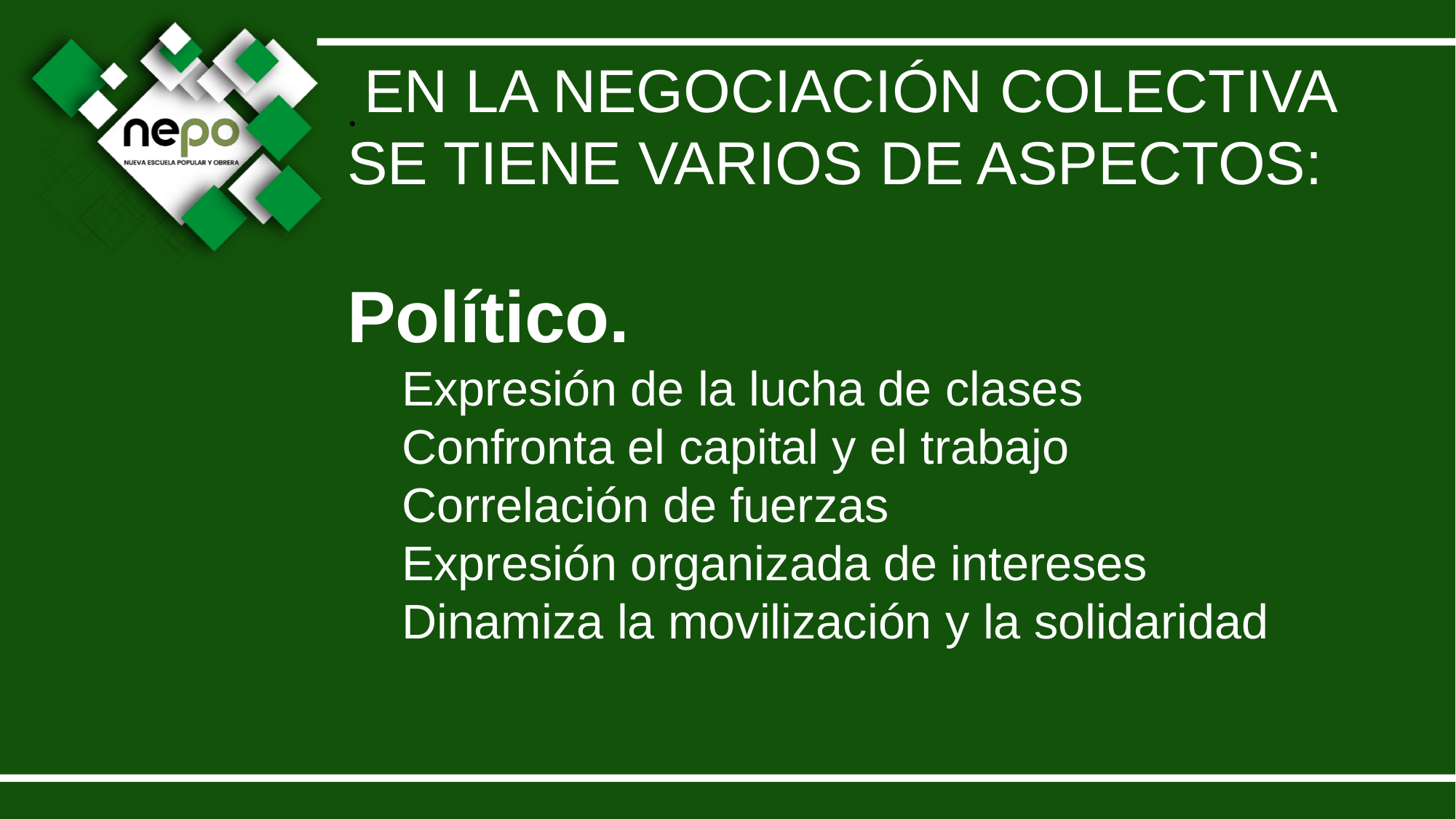

EN LA NEGOCIACIÓN COLECTIVA SE TIENE VARIOS DE ASPECTOS:

Político.
Expresión de la lucha de clases
Confronta el capital y el trabajo
Correlación de fuerzas
Expresión organizada de intereses
Dinamiza la movilización y la solidaridad

.